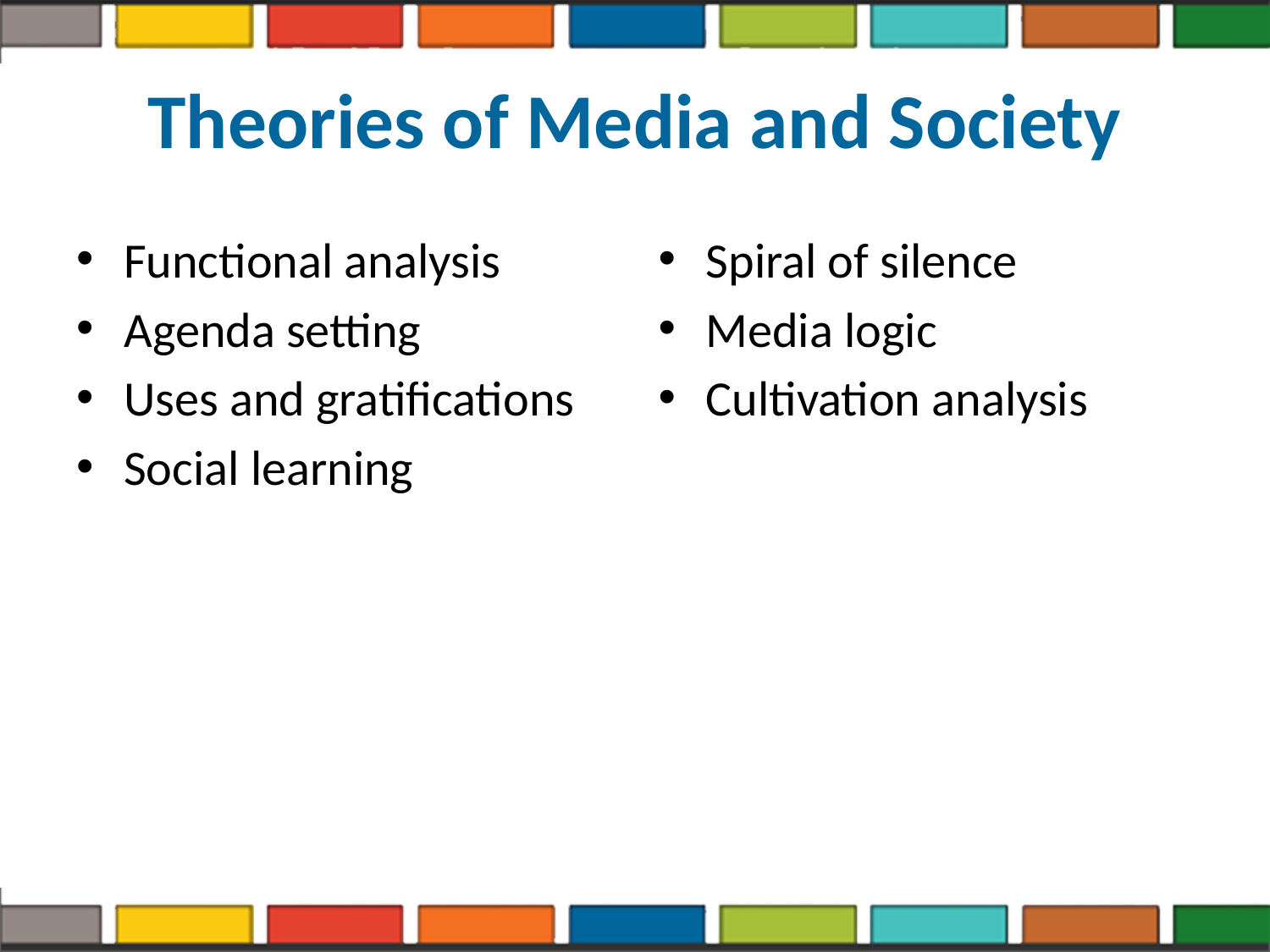

# Theories of Media and Society
Functional analysis
Agenda setting
Uses and gratifications
Social learning

Spiral of silence
Media logic
Cultivation analysis